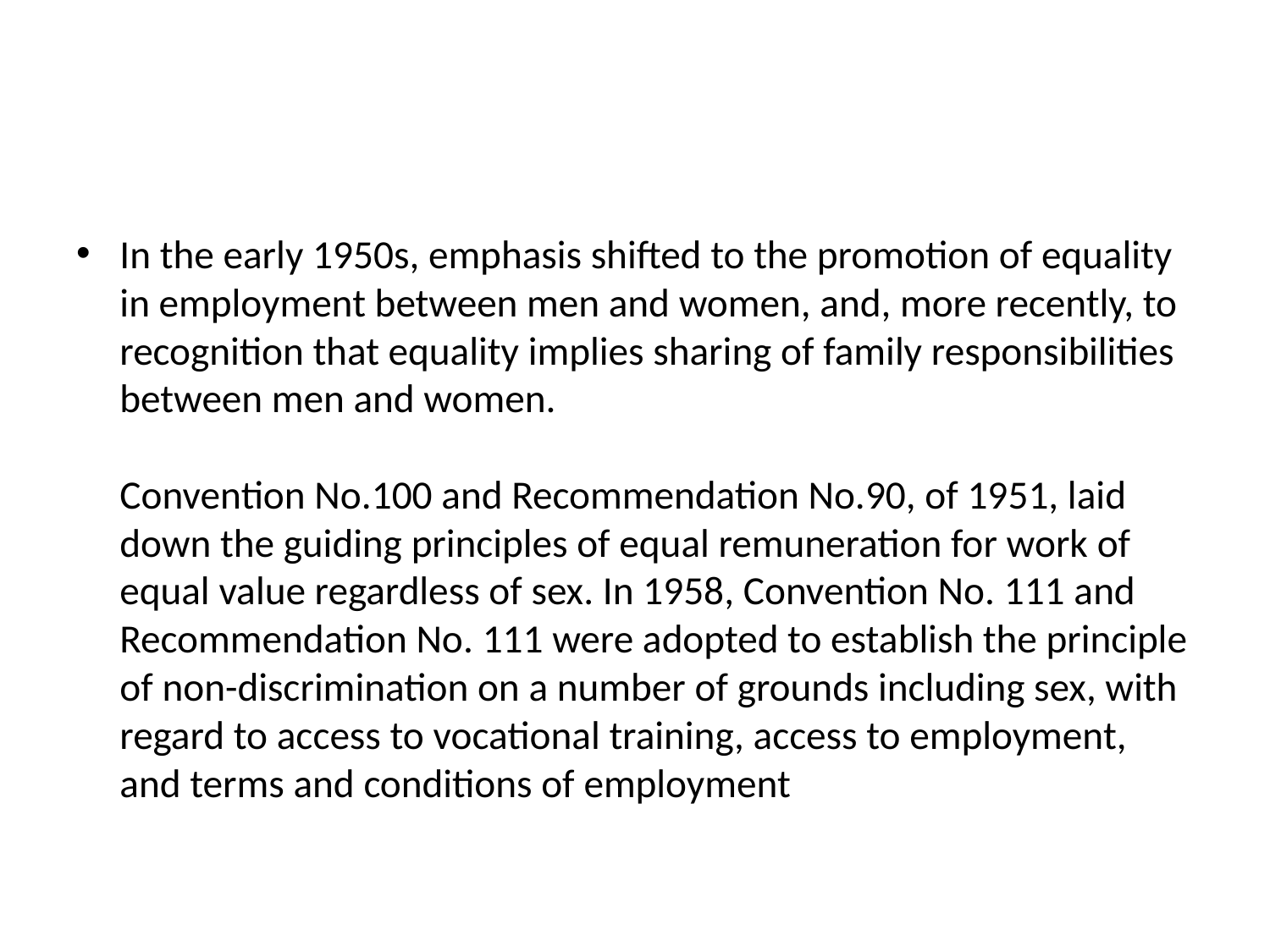

#
In the early 1950s, emphasis shifted to the promotion of equality in employment between men and women, and, more recently, to recognition that equality implies sharing of family responsibilities between men and women.
Convention No.100 and Recommendation No.90, of 1951, laid down the guiding principles of equal remuneration for work of equal value regardless of sex. In 1958, Convention No. 111 and Recommendation No. 111 were adopted to establish the principle of non-discrimination on a number of grounds including sex, with regard to access to vocational training, access to employment, and terms and conditions of employment